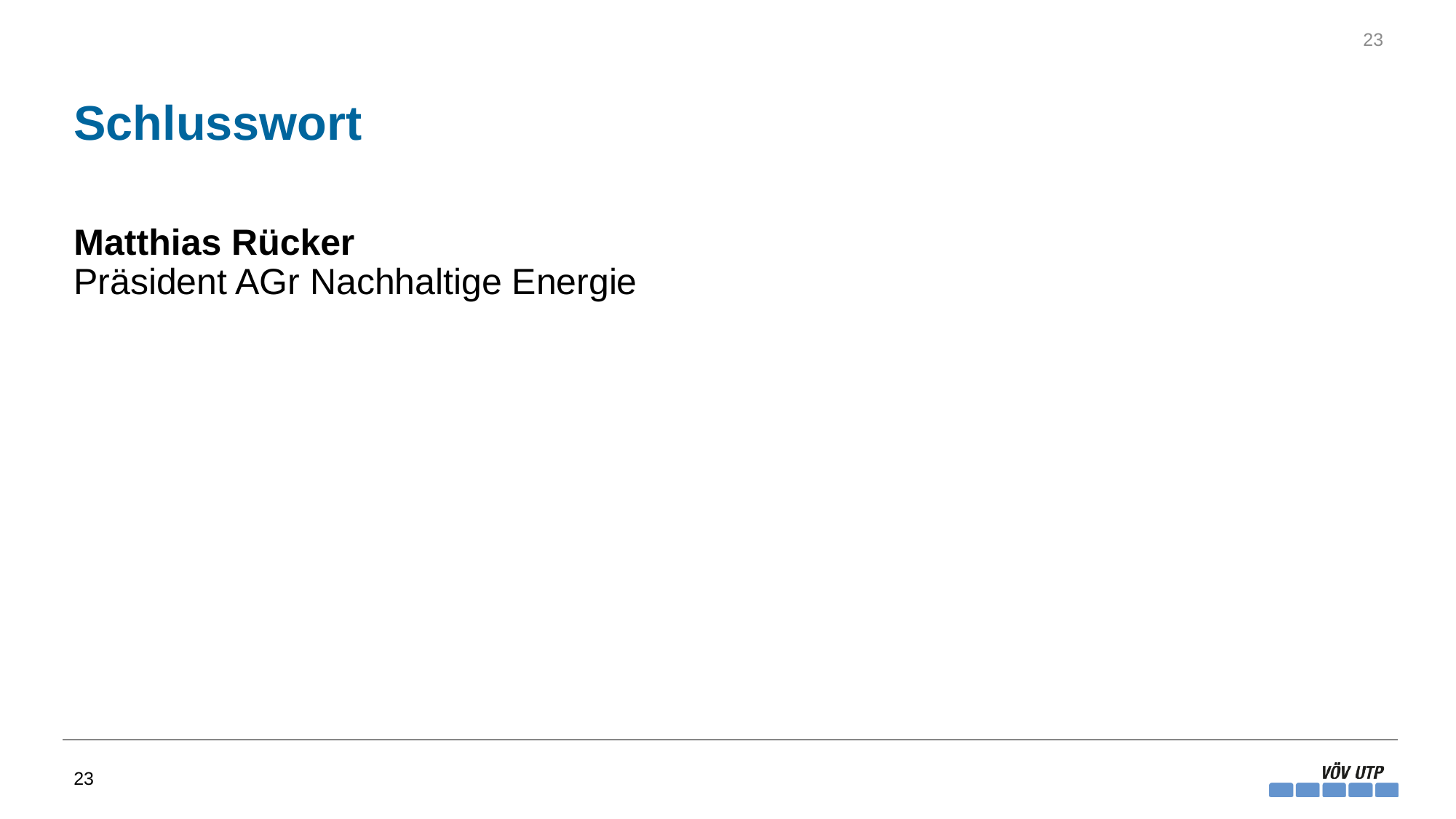

23
# Schlusswort
Matthias Rücker
Präsident AGr Nachhaltige Energie